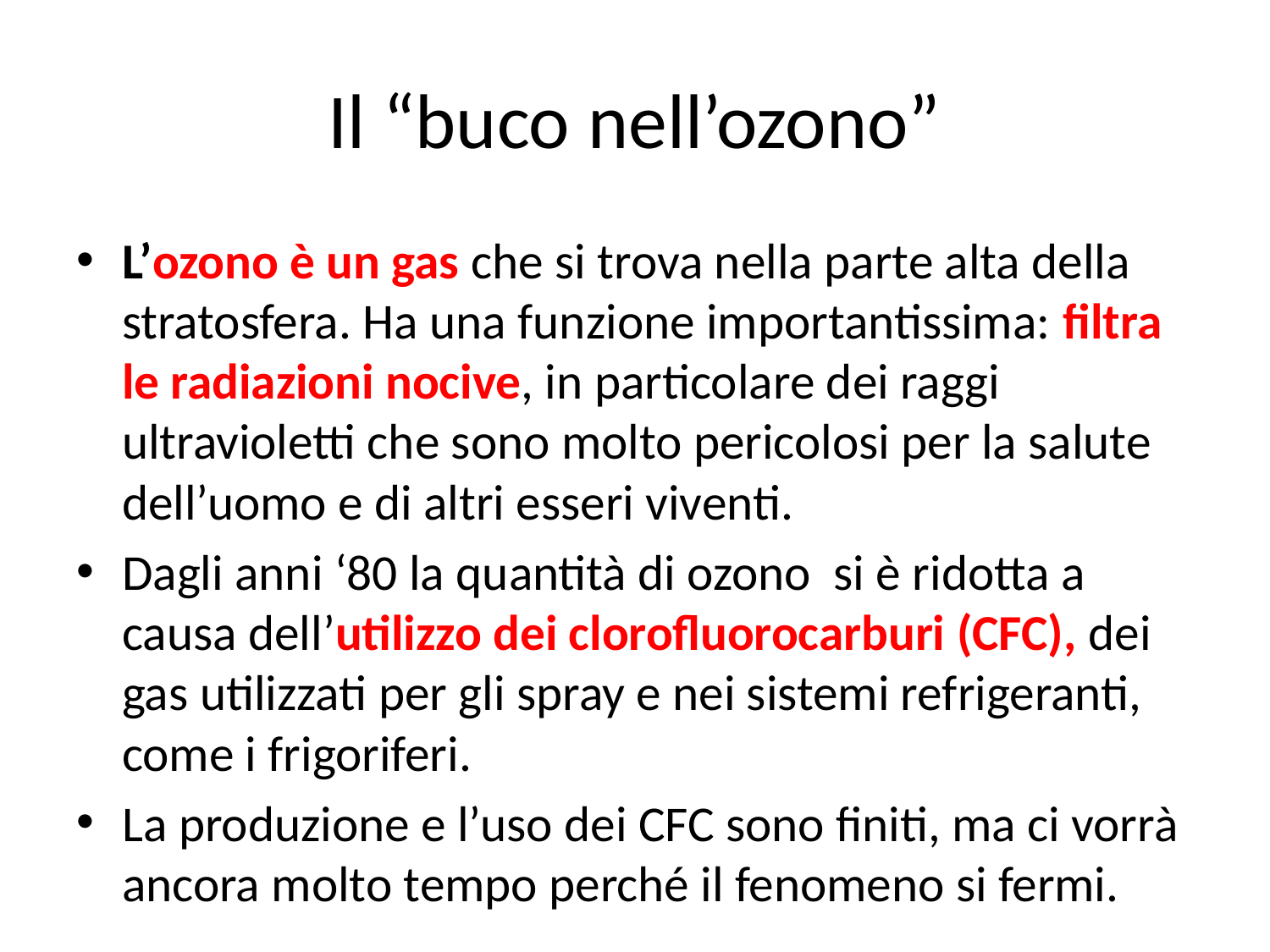

# Il “buco nell’ozono”
L’ozono è un gas che si trova nella parte alta della stratosfera. Ha una funzione importantissima: filtra le radiazioni nocive, in particolare dei raggi ultravioletti che sono molto pericolosi per la salute dell’uomo e di altri esseri viventi.
Dagli anni ‘80 la quantità di ozono  si è ridotta a causa dell’utilizzo dei clorofluorocarburi (CFC), dei gas utilizzati per gli spray e nei sistemi refrigeranti, come i frigoriferi.
La produzione e l’uso dei CFC sono finiti, ma ci vorrà ancora molto tempo perché il fenomeno si fermi.